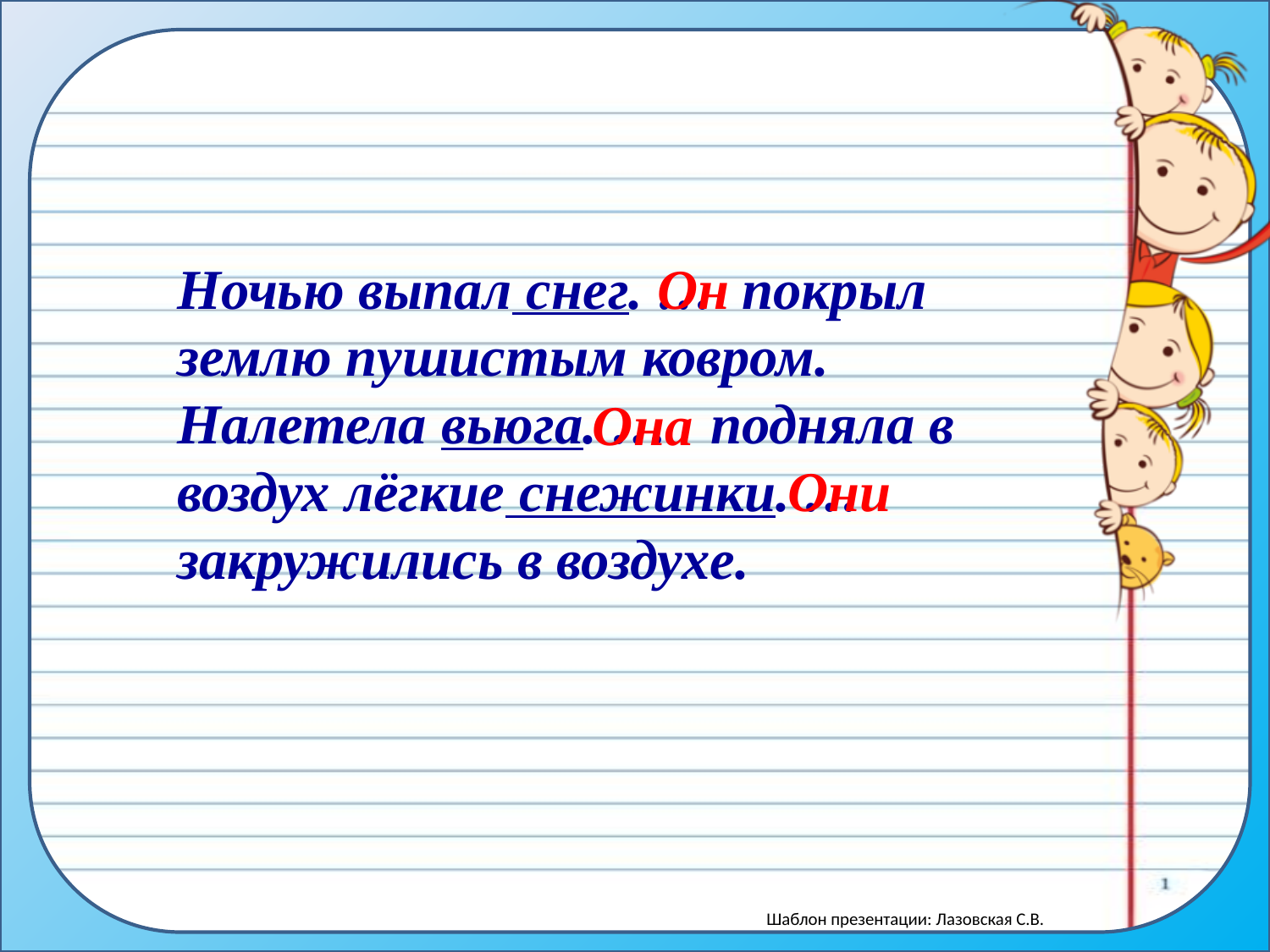

Ночью выпал снег. …  покрыл землю пушистым ковром. Налетела вьюга. …   подняла в воздух лёгкие снежинки. … закружились в воздухе.
Он
Она
Они